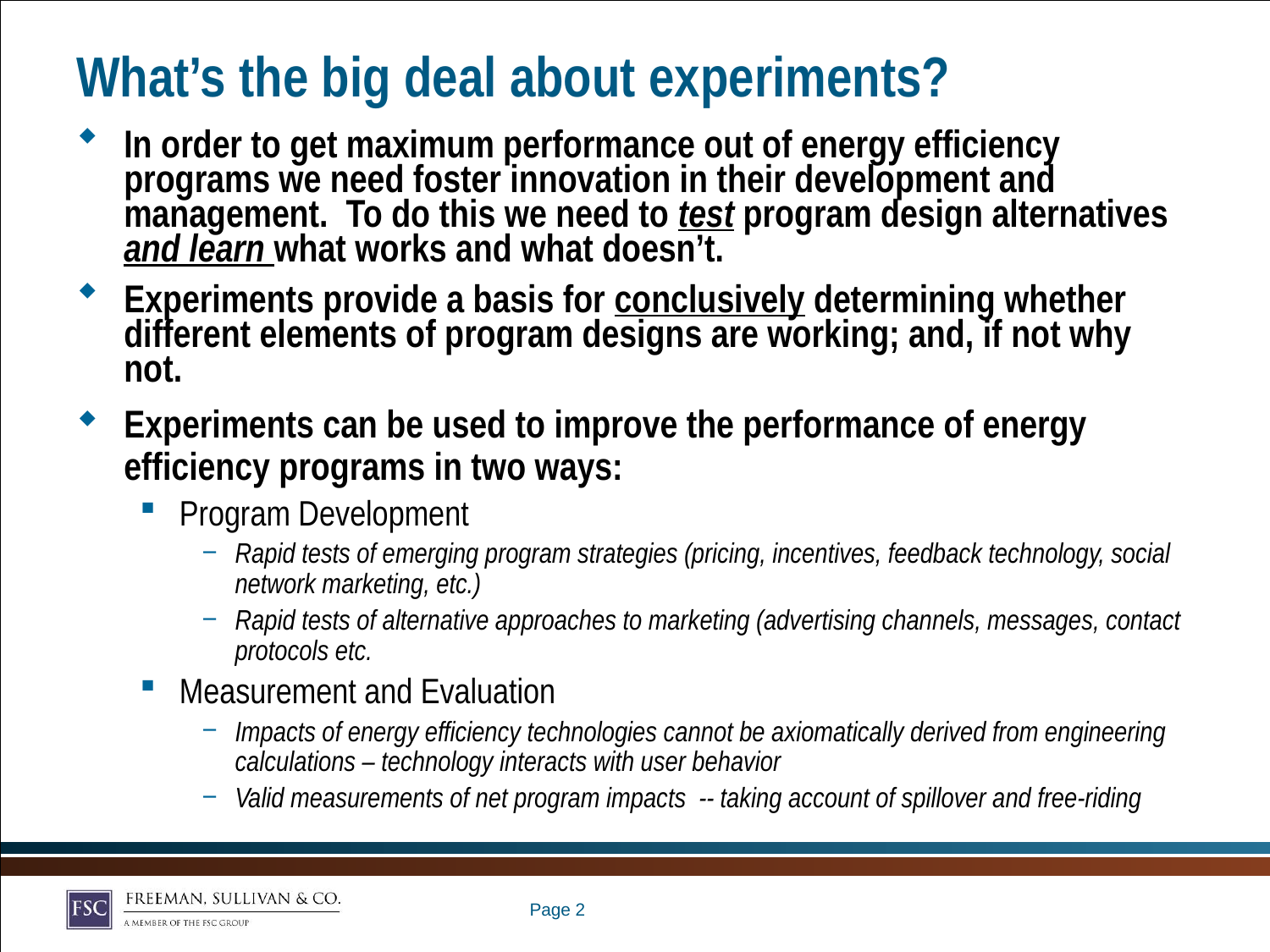

# What’s the big deal about experiments?
In order to get maximum performance out of energy efficiency programs we need foster innovation in their development and management.  To do this we need to test program design alternatives and learn what works and what doesn’t.
Experiments provide a basis for conclusively determining whether different elements of program designs are working; and, if not why not.
Experiments can be used to improve the performance of energy efficiency programs in two ways:
Program Development
Rapid tests of emerging program strategies (pricing, incentives, feedback technology, social network marketing, etc.)
Rapid tests of alternative approaches to marketing (advertising channels, messages, contact protocols etc.
Measurement and Evaluation
Impacts of energy efficiency technologies cannot be axiomatically derived from engineering calculations – technology interacts with user behavior
Valid measurements of net program impacts  -- taking account of spillover and free-riding

Page 2